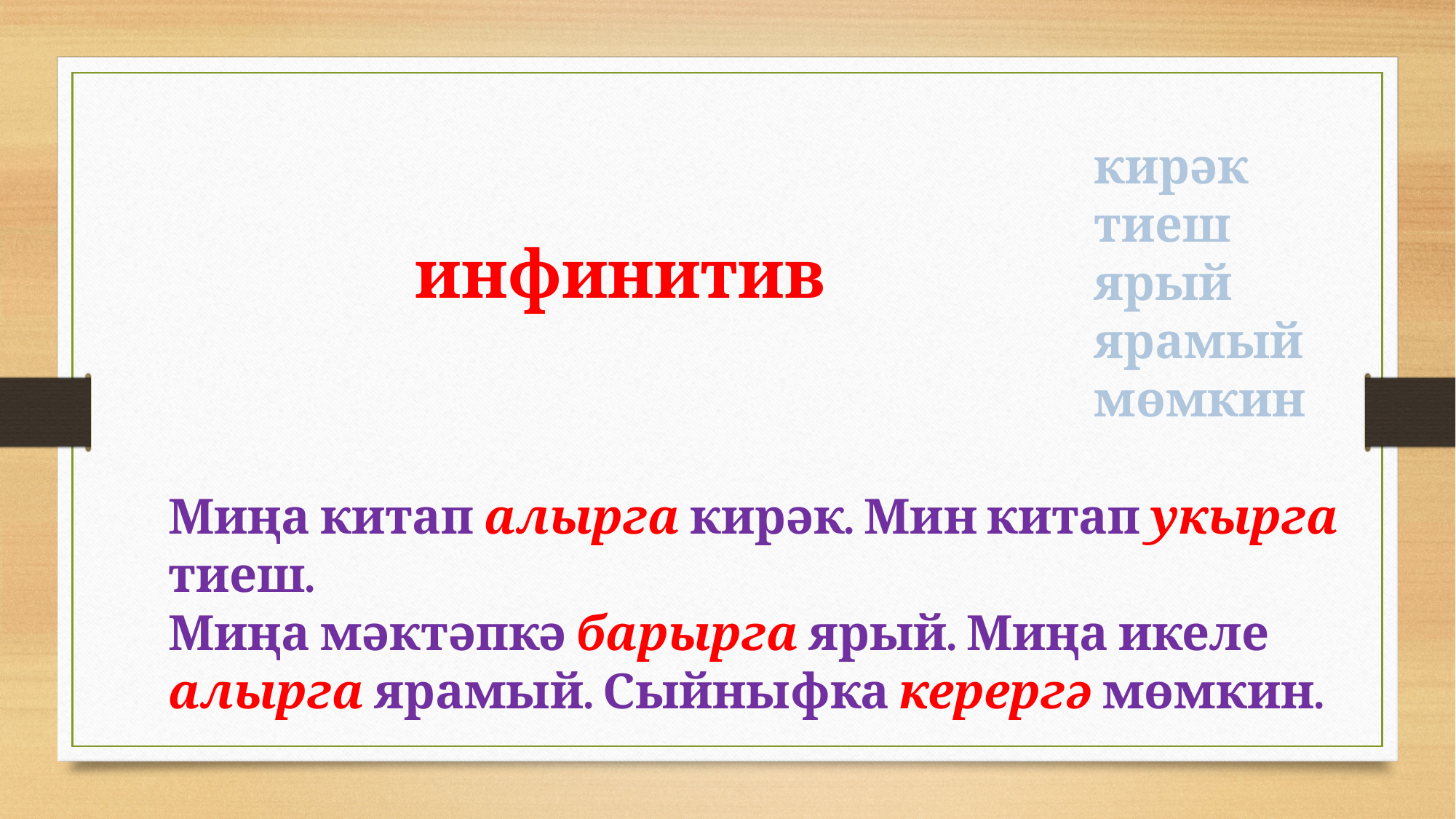

кирәк
тиеш
ярый
ярамый
мөмкин
инфинитив
Миңа китап алырга кирәк. Мин китап укырга тиеш.
Миңа мәктәпкә барырга ярый. Миңа икеле алырга ярамый. Сыйныфка керергә мөмкин.